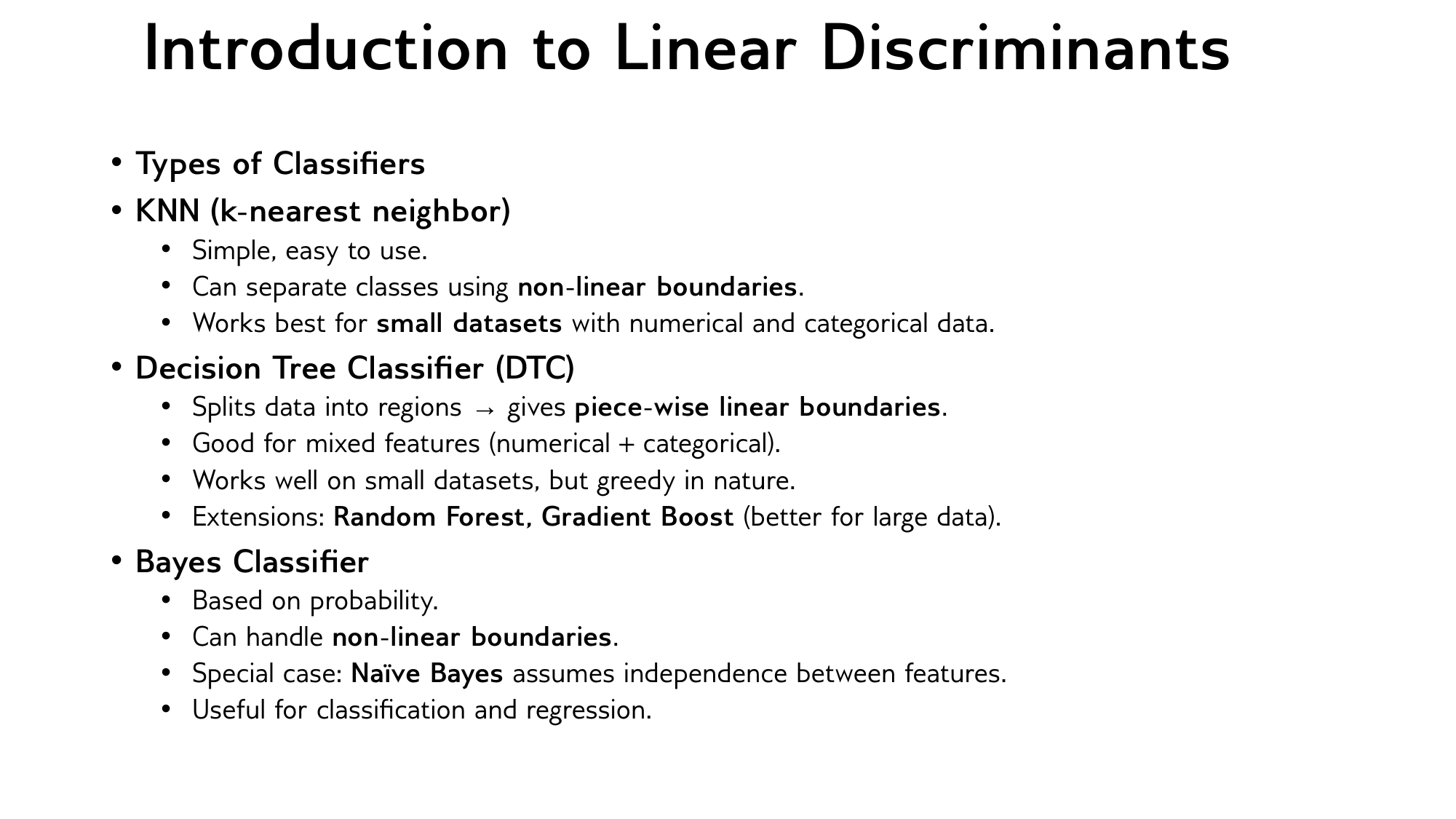

# Introduction to Linear Discriminants
Types of Classifiers
KNN (k-nearest neighbor)
Simple, easy to use.
Can separate classes using non-linear boundaries.
Works best for small datasets with numerical and categorical data.
Decision Tree Classifier (DTC)
Splits data into regions → gives piece-wise linear boundaries.
Good for mixed features (numerical + categorical).
Works well on small datasets, but greedy in nature.
Extensions: Random Forest, Gradient Boost (better for large data).
Bayes Classifier
Based on probability.
Can handle non-linear boundaries.
Special case: Naïve Bayes assumes independence between features.
Useful for classification and regression.